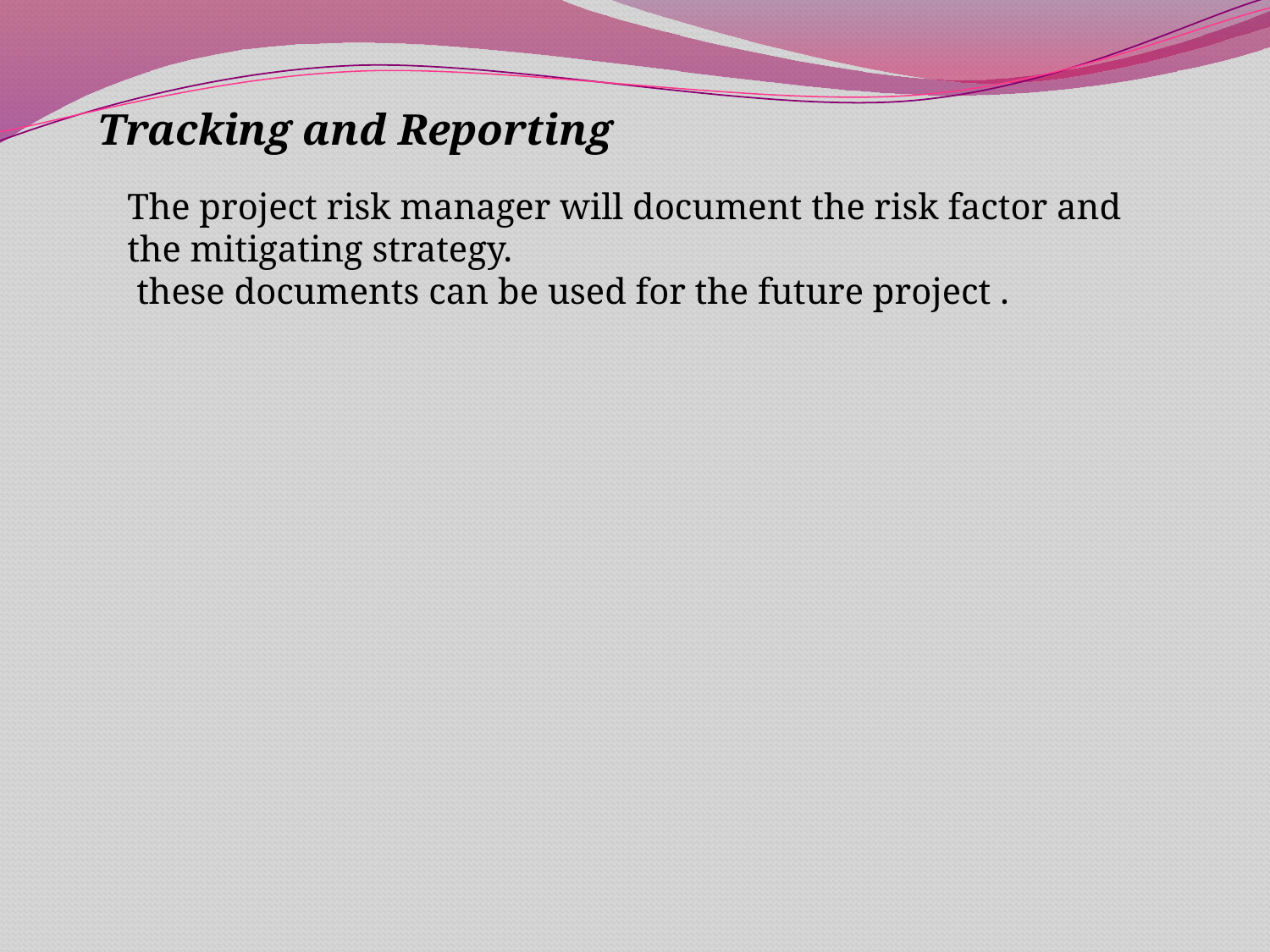

Tracking and Reporting
The project risk manager will document the risk factor and the mitigating strategy.
 these documents can be used for the future project .